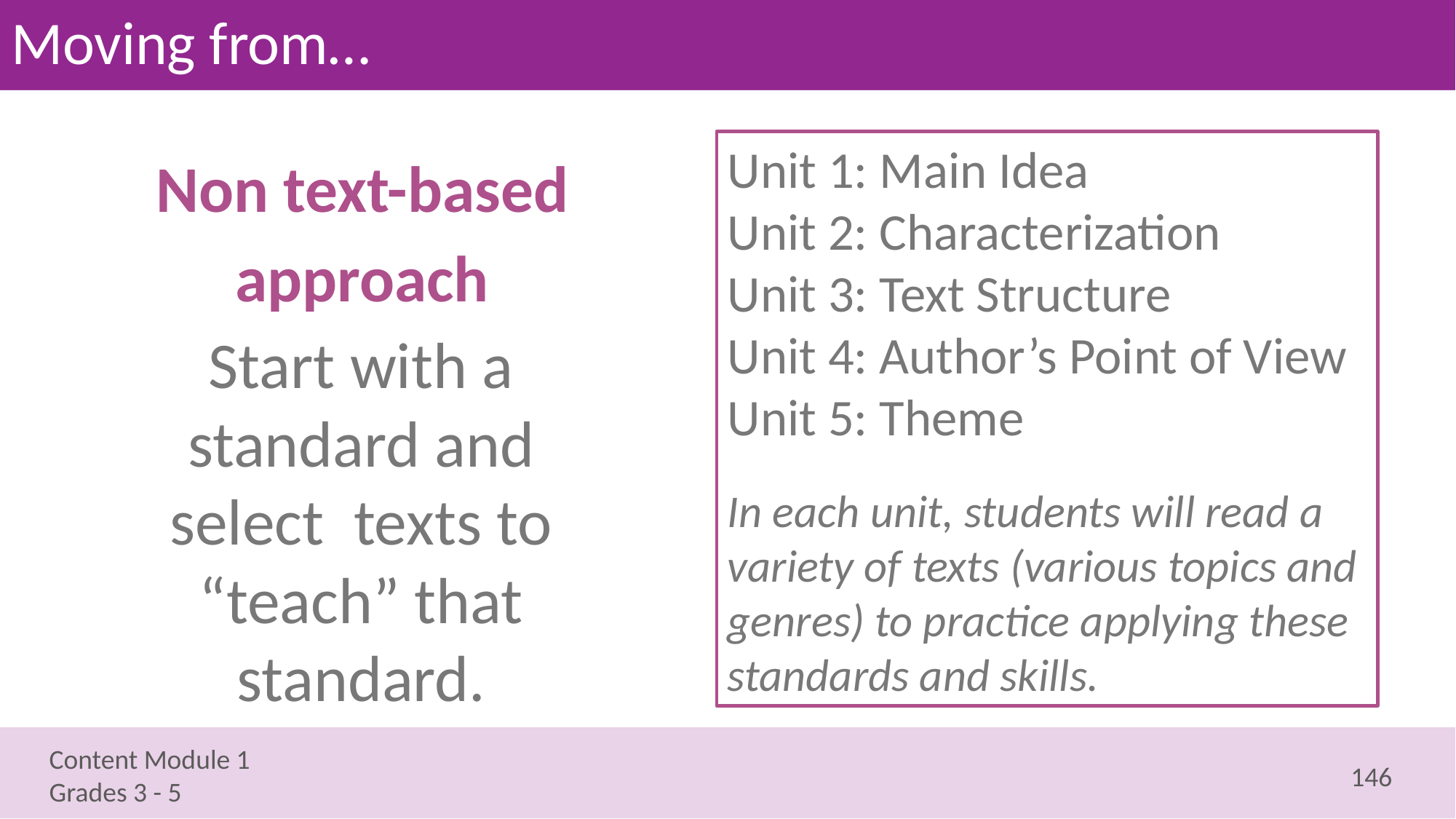

# Moving from…
Non text-based approach
Unit 1: Main Idea
Unit 2: Characterization
Unit 3: Text Structure
Unit 4: Author’s Point of View
Unit 5: Theme

In each unit, students will read a variety of texts (various topics and genres) to practice applying these standards and skills.
Start with a standard and select  texts to “teach” that standard.
146